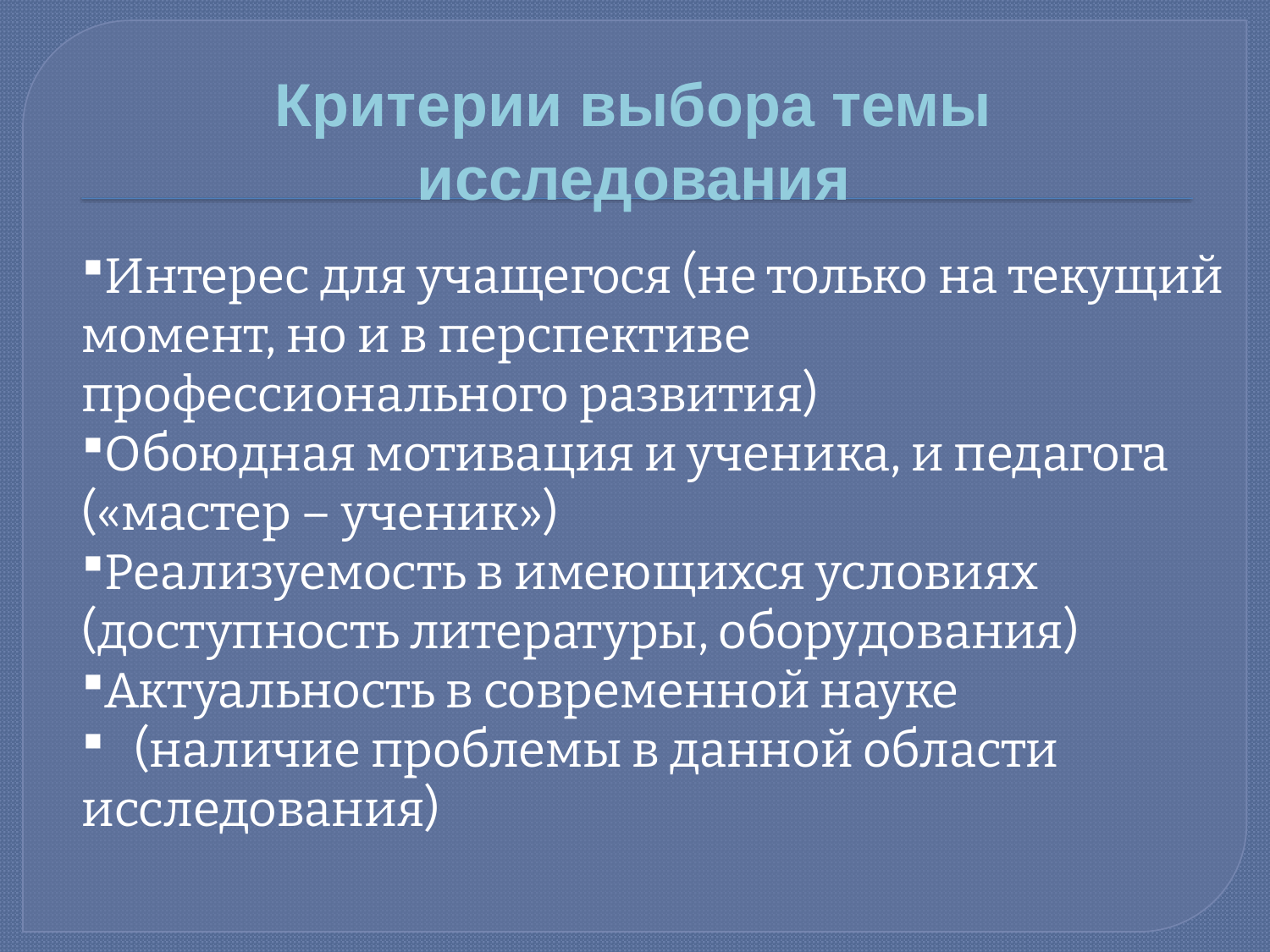

# Критерии выбора темы исследования
Интерес для учащегося (не только на текущий момент, но и в перспективе профессионального развития)
Обоюдная мотивация и ученика, и педагога («мастер – ученик»)
Реализуемость в имеющихся условиях (доступность литературы, оборудования)
Актуальность в современной науке
   (наличие проблемы в данной области исследования)